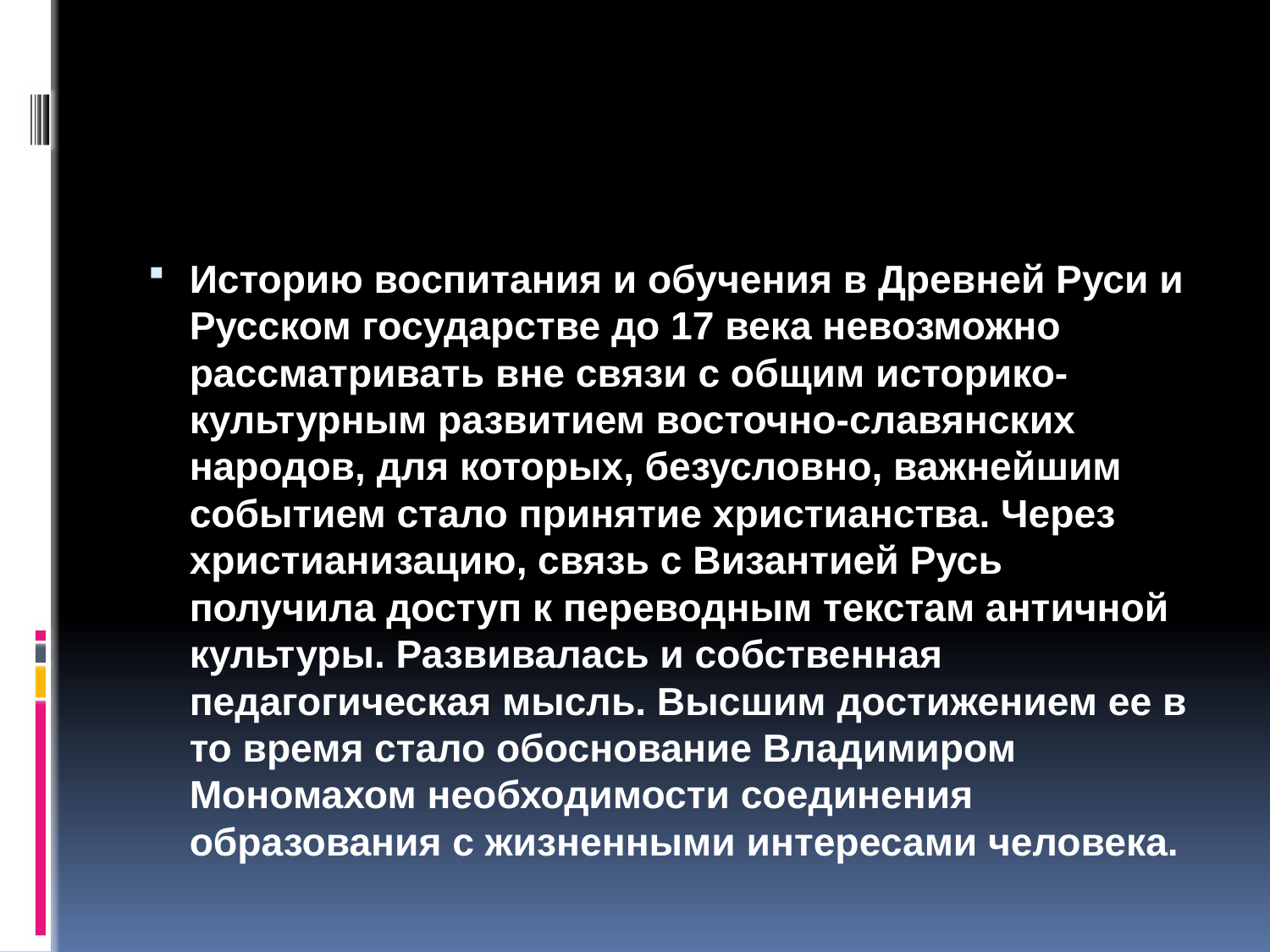

#
Историю воспитания и обучения в Древней Руси и Русском государстве до 17 века невозможно рассматривать вне связи с общим историко-культурным развитием восточно-славянских народов, для которых, безусловно, важнейшим событием стало принятие христианства. Через христианизацию, связь с Византией Русь получила доступ к переводным текстам античной культуры. Развивалась и собственная педагогическая мысль. Высшим достижением ее в то время стало обоснование Владимиром Мономахом необходимости соединения образования с жизненными интересами человека.